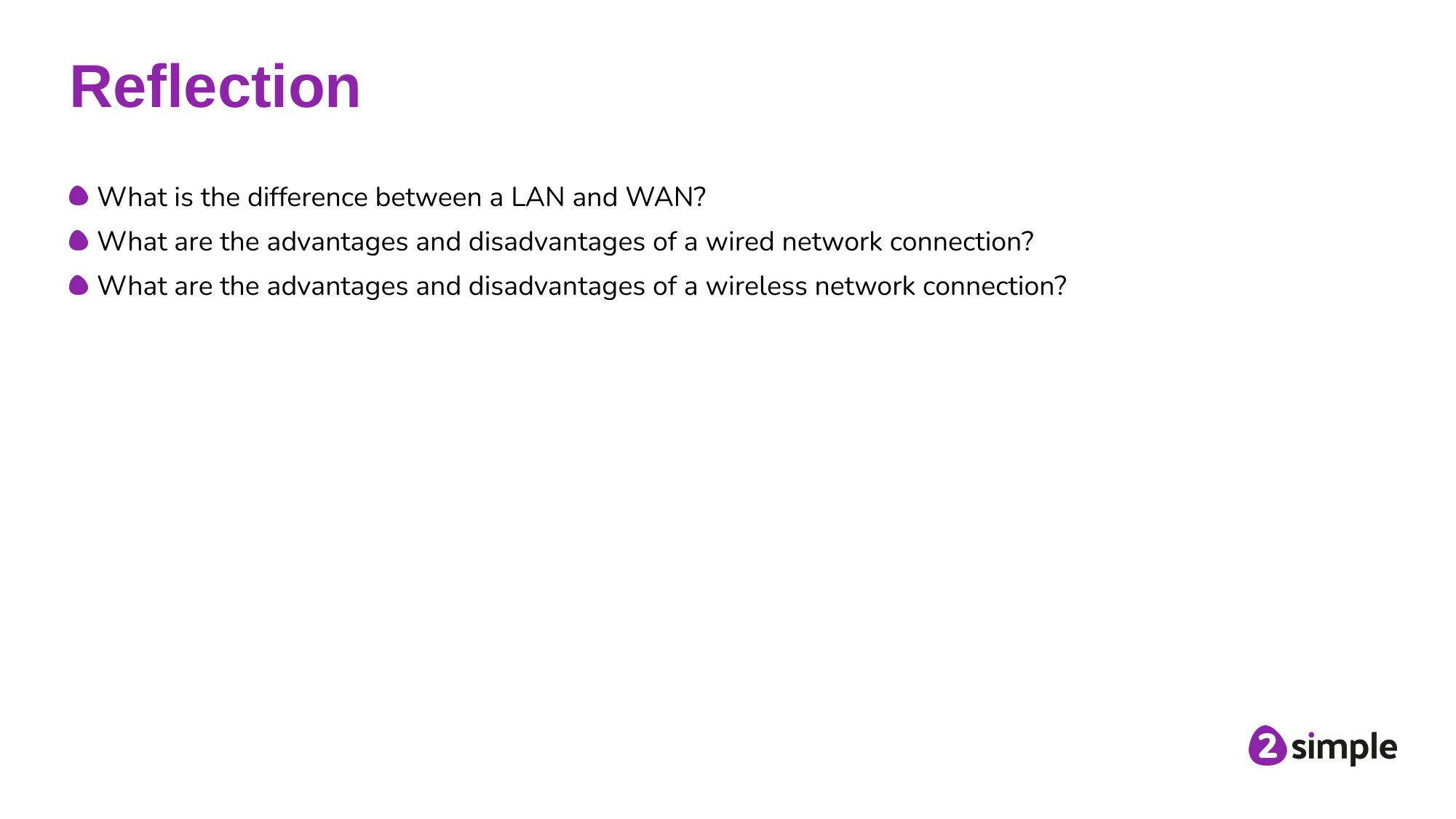

# Reflection
What is the difference between a LAN and WAN?
What are the advantages and disadvantages of a wired network connection?
What are the advantages and disadvantages of a wireless network connection?